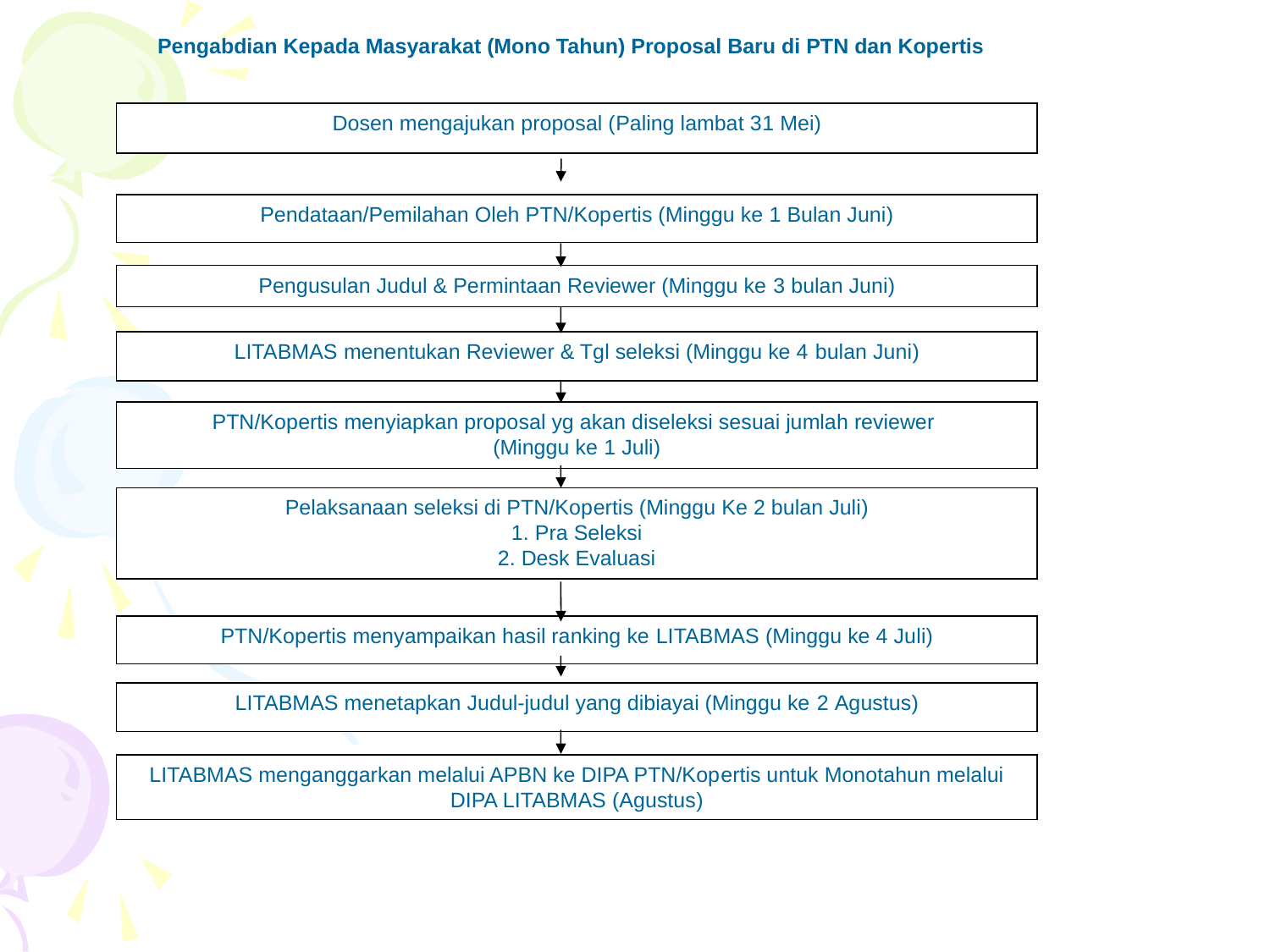

Pengabdian Kepada Masyarakat (Mono Tahun) Proposal Baru di PTN dan Kopertis

Dosen mengajukan proposal (Paling lambat 31 Mei)

Pendataan/Pemilahan Oleh PTN/Kopertis (Minggu ke 1 Bulan Juni)

Pengusulan Judul & Permintaan Reviewer (Minggu ke 3 bulan Juni)

LITABMAS menentukan Reviewer & Tgl seleksi (Minggu ke 4 bulan Juni)

PTN/Kopertis menyiapkan proposal yg akan diseleksi sesuai jumlah reviewer
(Minggu ke 1 Juli)

Pelaksanaan seleksi di PTN/Kopertis (Minggu Ke 2 bulan Juli)
1. Pra Seleksi
2. Desk Evaluasi

PTN/Kopertis menyampaikan hasil ranking ke LITABMAS (Minggu ke 4 Juli)

LITABMAS menetapkan Judul-judul yang dibiayai (Minggu ke 2 Agustus)

LITABMAS menganggarkan melalui APBN ke DIPA PTN/Kopertis untuk Monotahun melalui DIPA LITABMAS (Agustus)